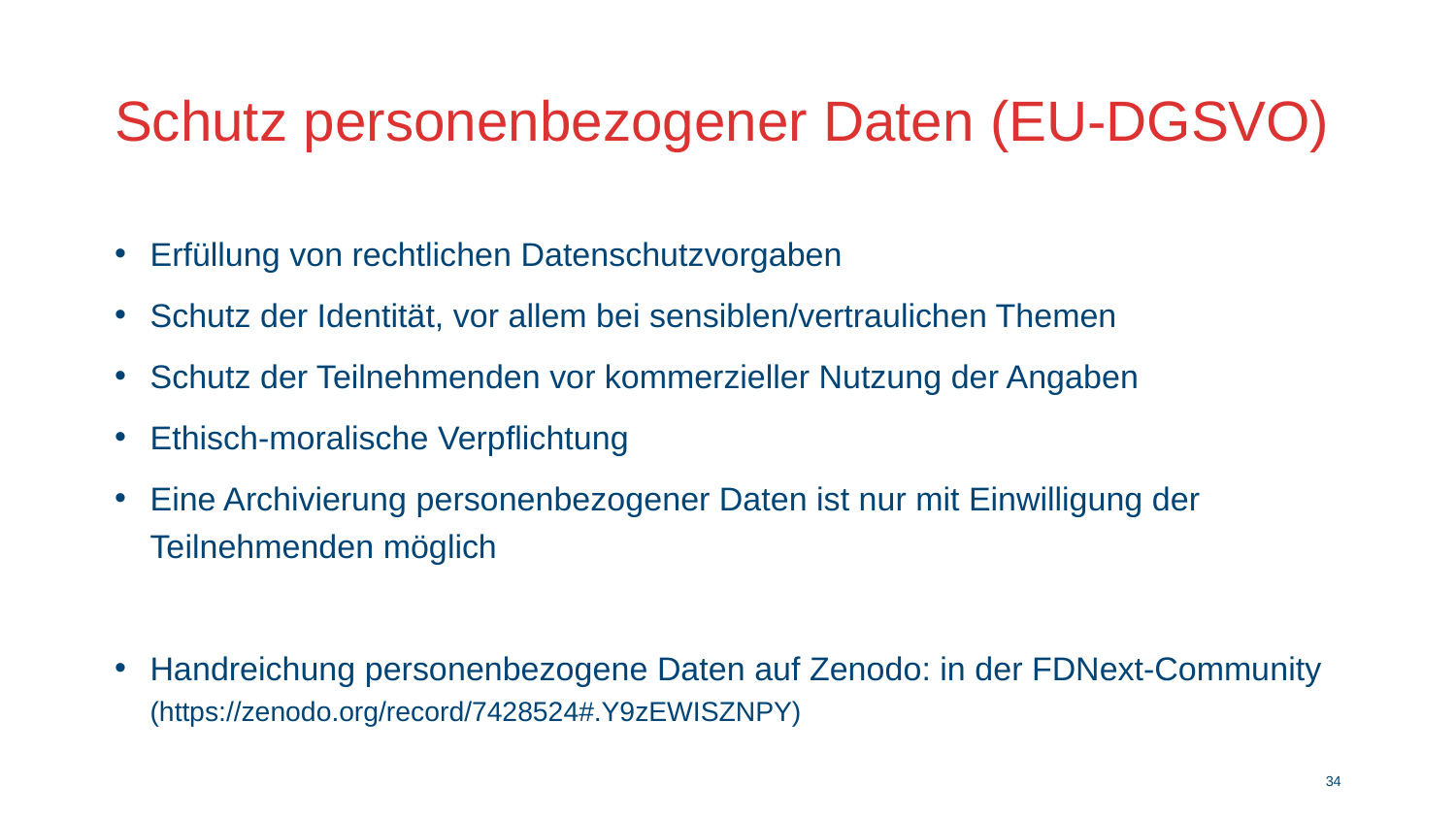

# Schutz personenbezogener Daten (EU-DGSVO)
Erfüllung von rechtlichen Datenschutzvorgaben
Schutz der Identität, vor allem bei sensiblen/vertraulichen Themen
Schutz der Teilnehmenden vor kommerzieller Nutzung der Angaben
Ethisch-moralische Verpflichtung
Eine Archivierung personenbezogener Daten ist nur mit Einwilligung der Teilnehmenden möglich

Handreichung personenbezogene Daten auf Zenodo: in der FDNext-Community (https://zenodo.org/record/7428524#.Y9zEWISZNPY)

34